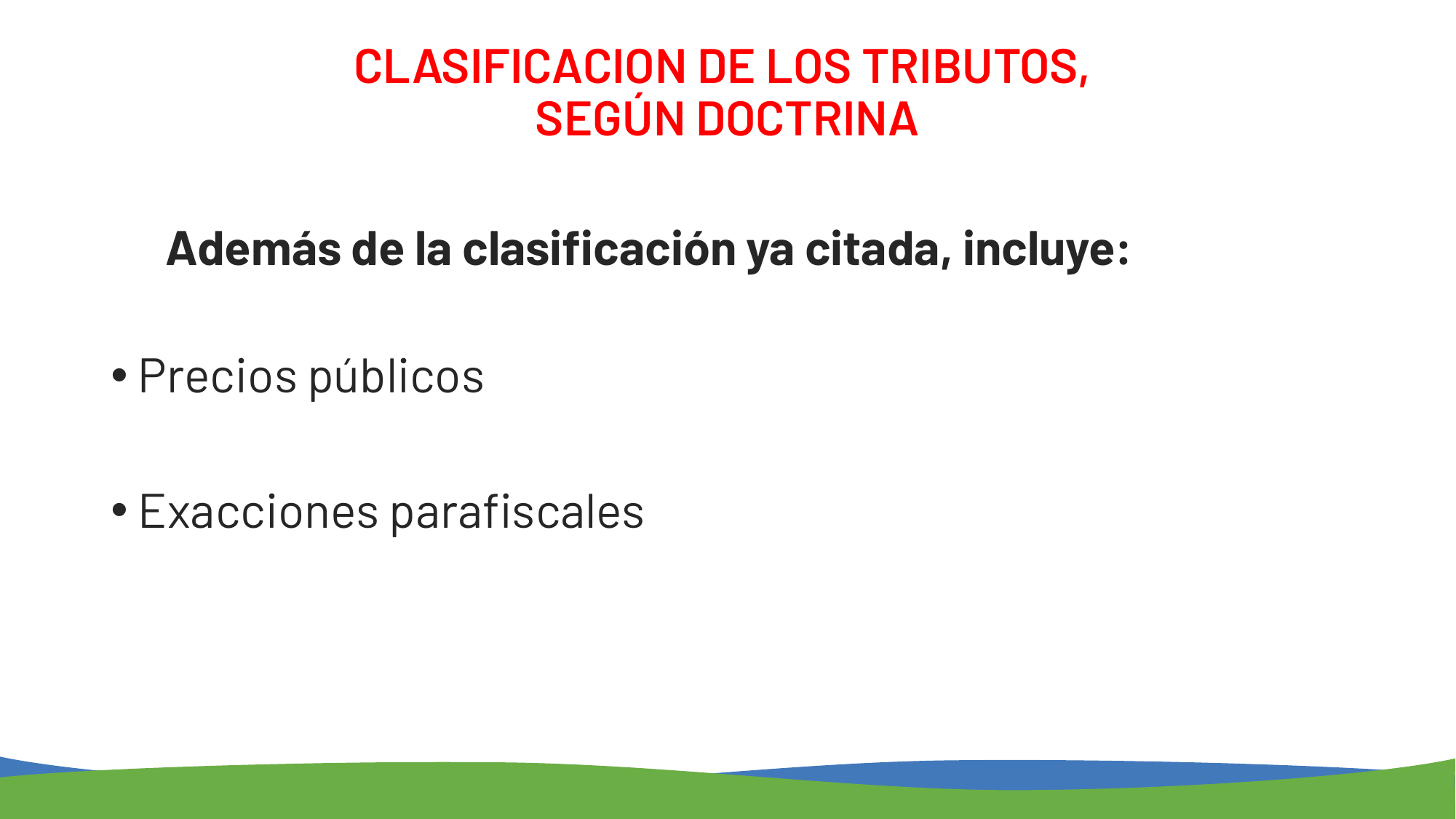

# CLASIFICACION DE LOS TRIBUTOS, SEGÚN DOCTRINA
Además de la clasificación ya citada, incluye:

Precios públicos

Exacciones parafiscales